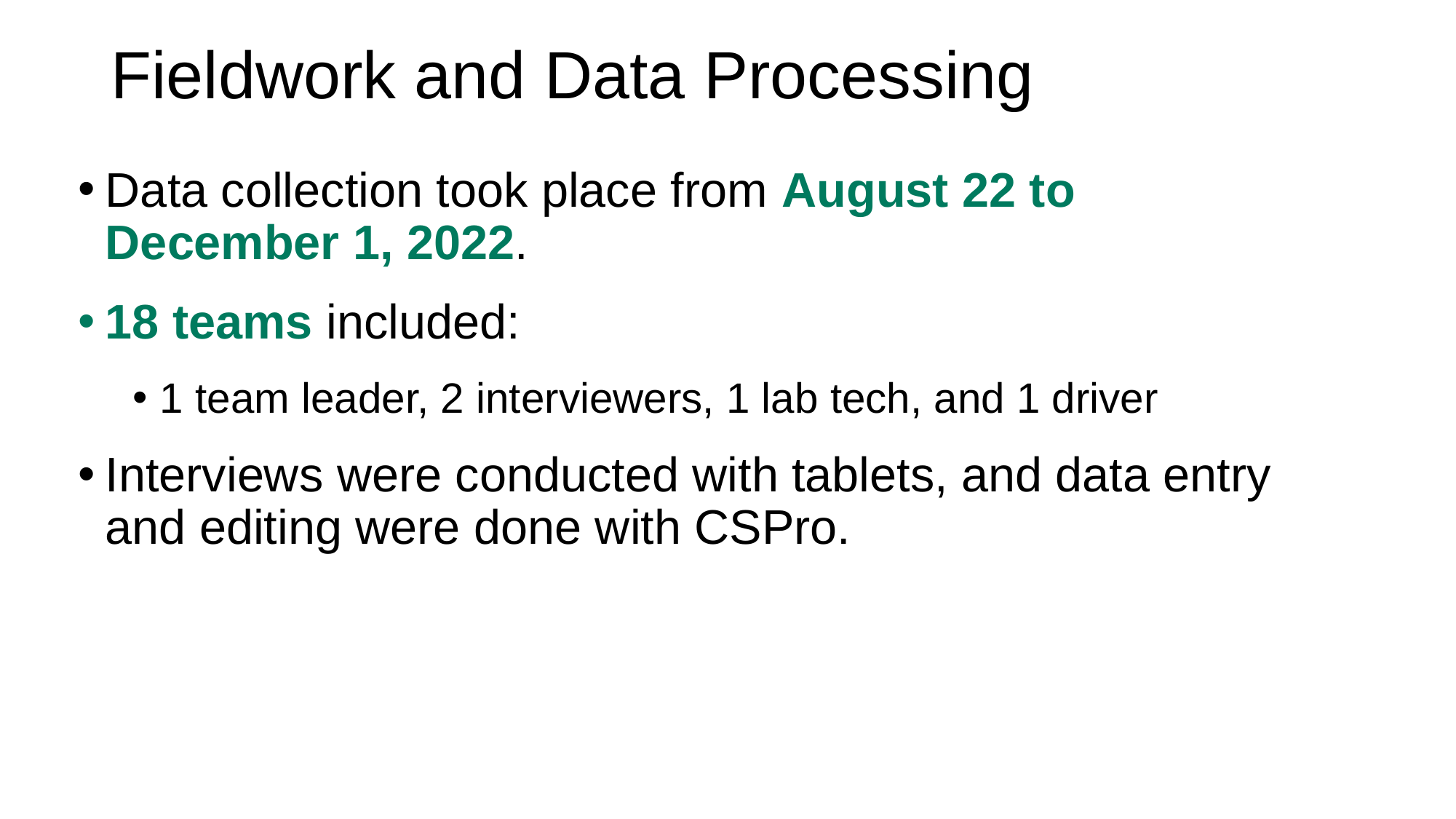

# Fieldwork and Data Processing
Data collection took place from August 22 to December 1, 2022.
18 teams included:
1 team leader, 2 interviewers, 1 lab tech, and 1 driver
Interviews were conducted with tablets, and data entry and editing were done with CSPro.